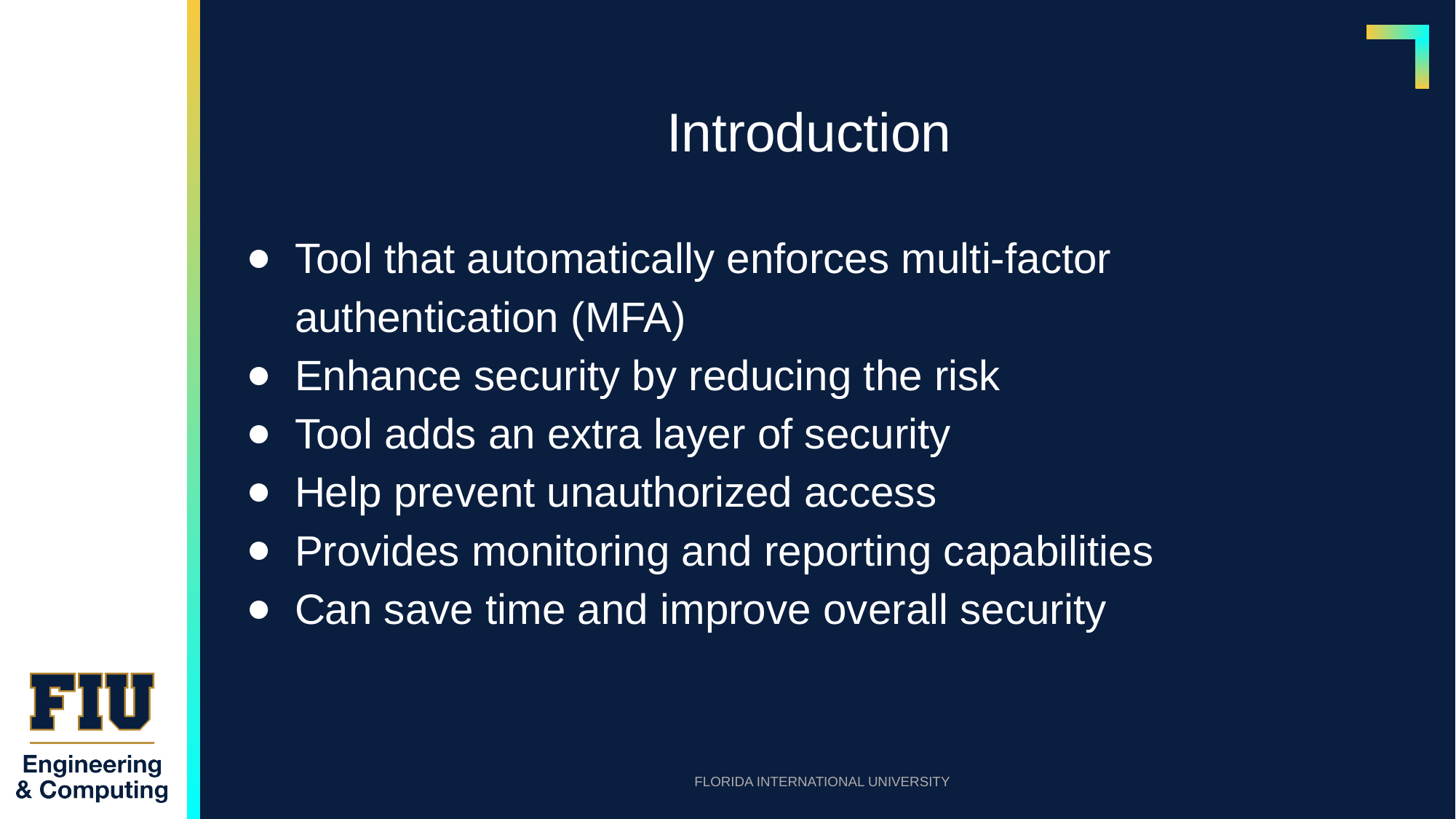

# Introduction
Tool that automatically enforces multi-factor authentication (MFA)
Enhance security by reducing the risk
Tool adds an extra layer of security
Help prevent unauthorized access
Provides monitoring and reporting capabilities
Can save time and improve overall security